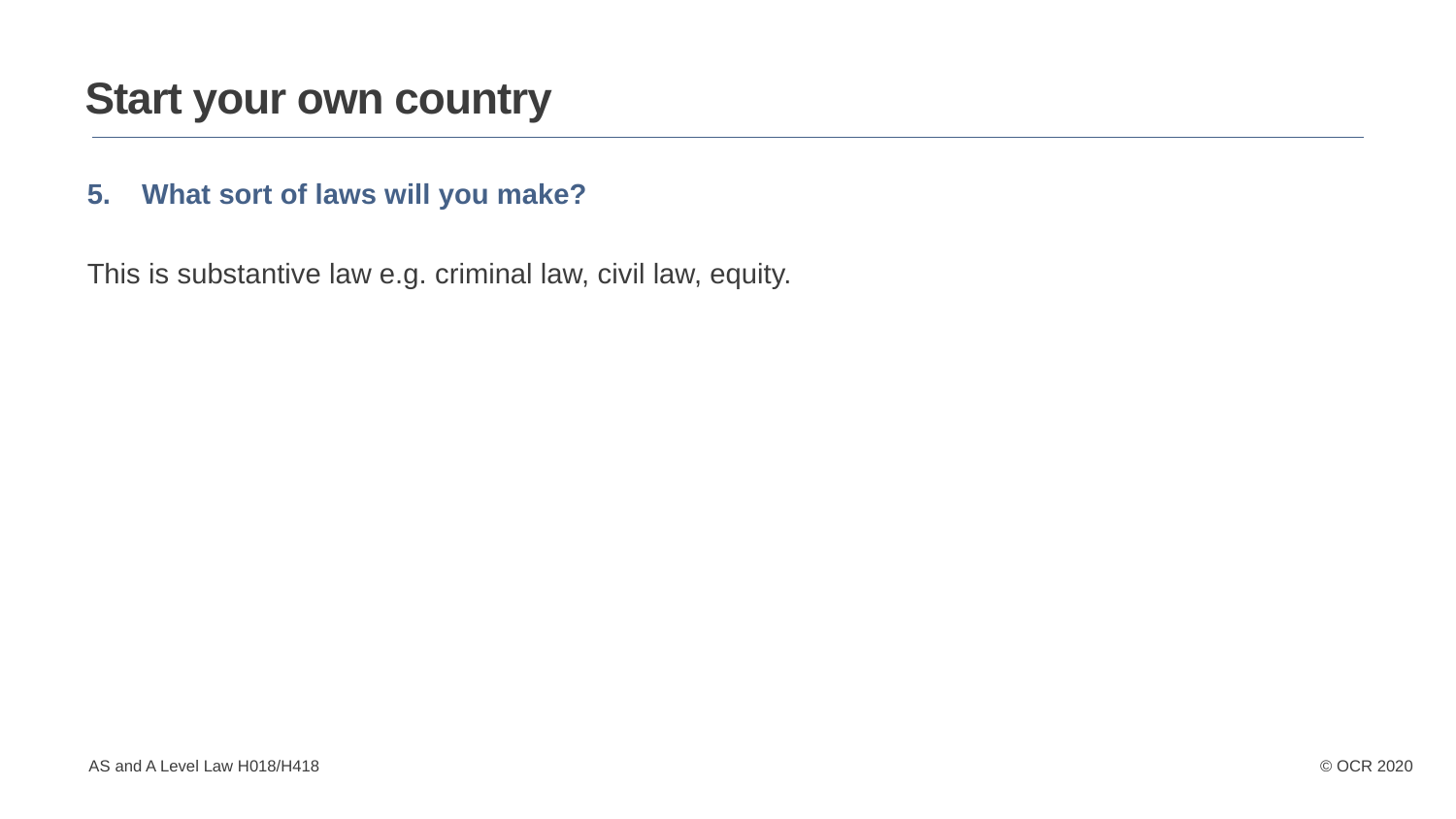

Start your own country
What sort of laws will you make?

This is substantive law e.g. criminal law, civil law, equity.